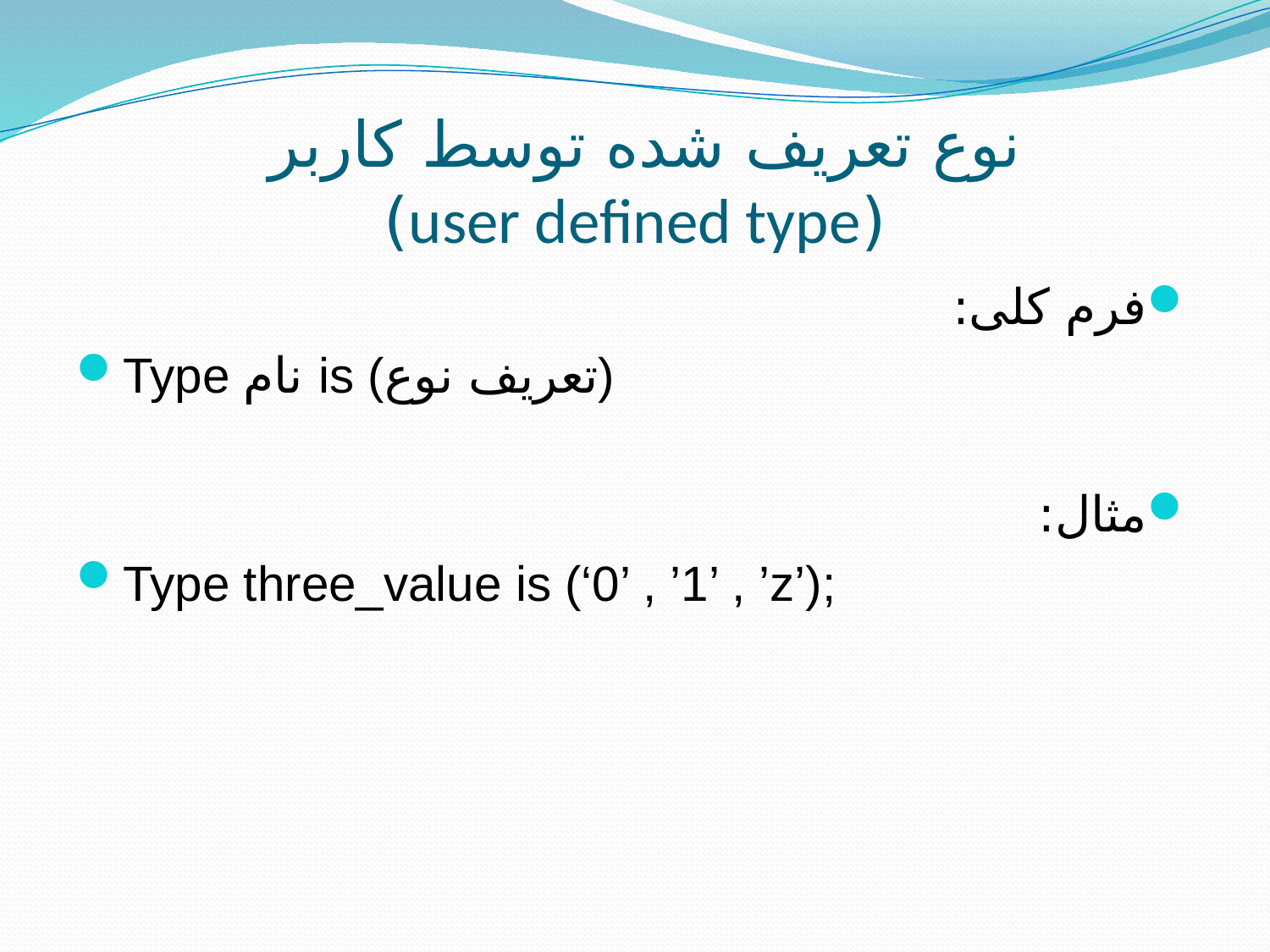

# نوع تعریف شده توسط کاربر (user defined type)
فرم کلی:
Type نام is (تعریف نوع)

مثال:
Type three_value is (‘0’ , ’1’ , ’z’);